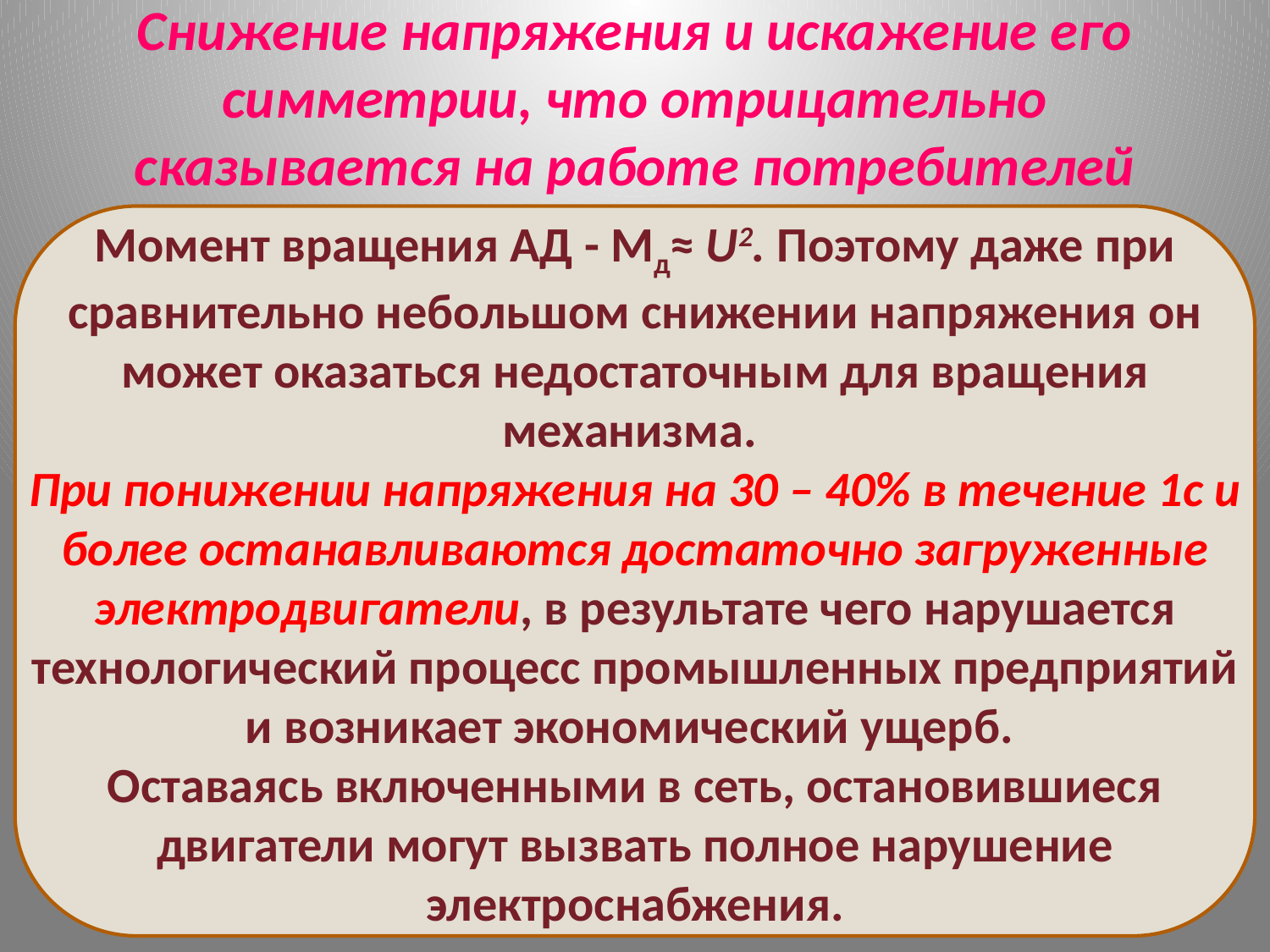

# Снижение напряжения и искажение его симметрии, что отрицательно сказывается на работе потребителей

Момент вращения АД - Мд≈ U2. Поэтому даже при сравнительно небольшом снижении напряжения он может оказаться недостаточным для вращения механизма.
При понижении напряжения на 30 – 40% в течение 1с и более останавливаются достаточно загруженные электродвигатели, в результате чего нарушается технологический процесс промышленных предприятий и возникает экономический ущерб.
Оставаясь включенными в сеть, остановившиеся двигатели могут вызвать полное нарушение электроснабжения.